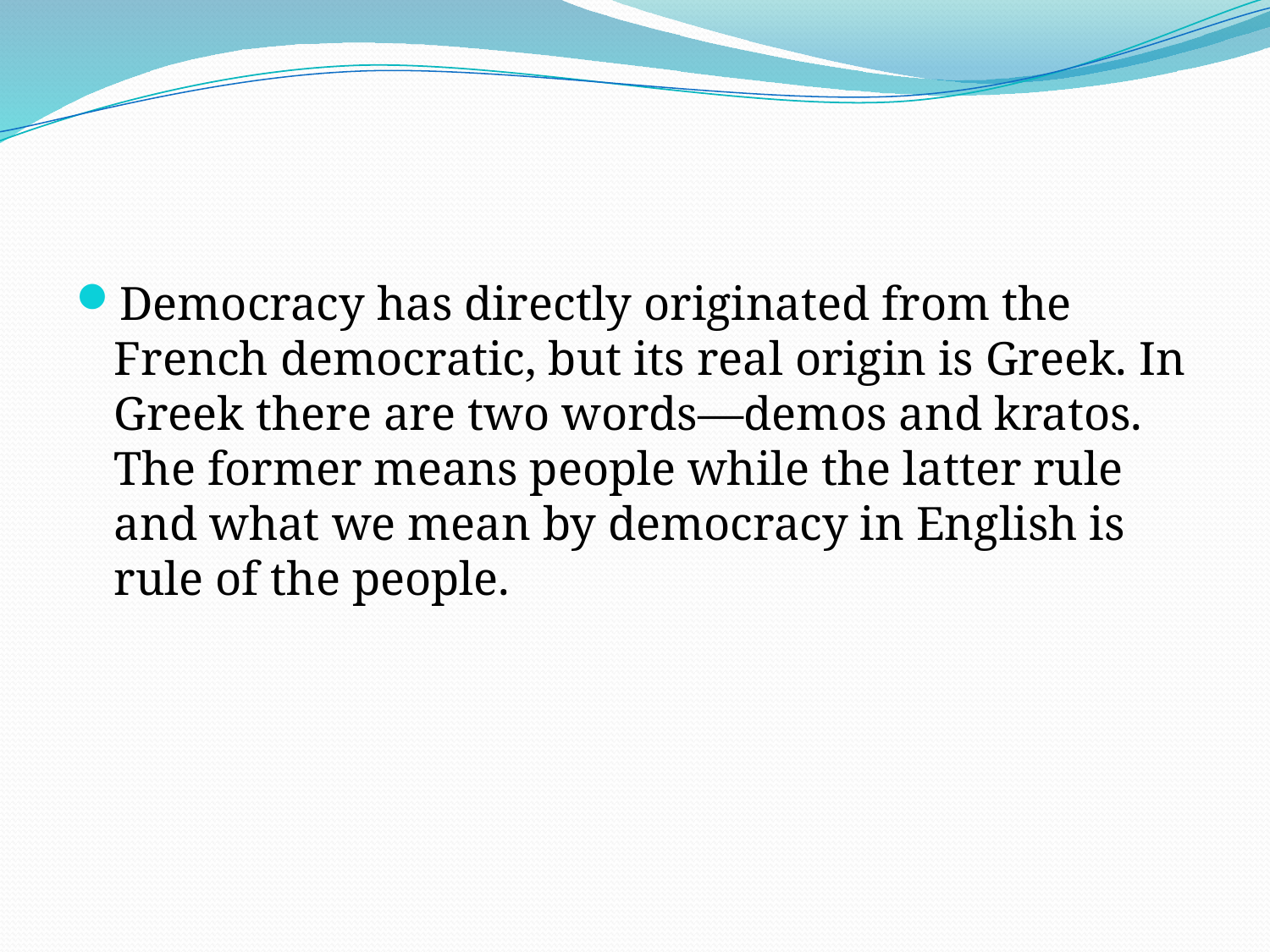

#
Democracy has directly originated from the French democratic, but its real origin is Greek. In Greek there are two words—demos and kratos. The former means people while the latter rule and what we mean by democracy in English is rule of the people.